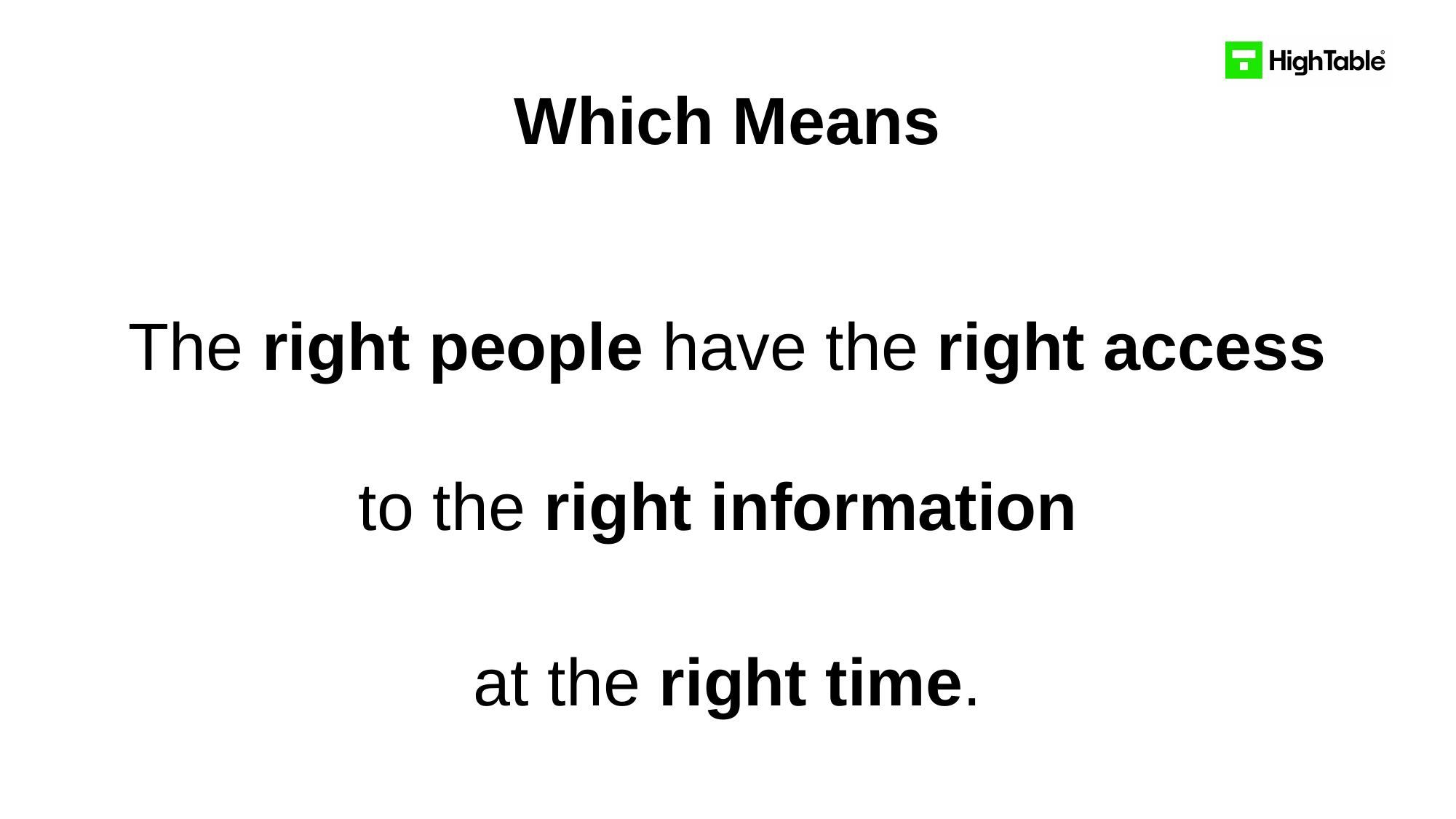

# Which Means
The right people have the right access to the right information
at the right time.